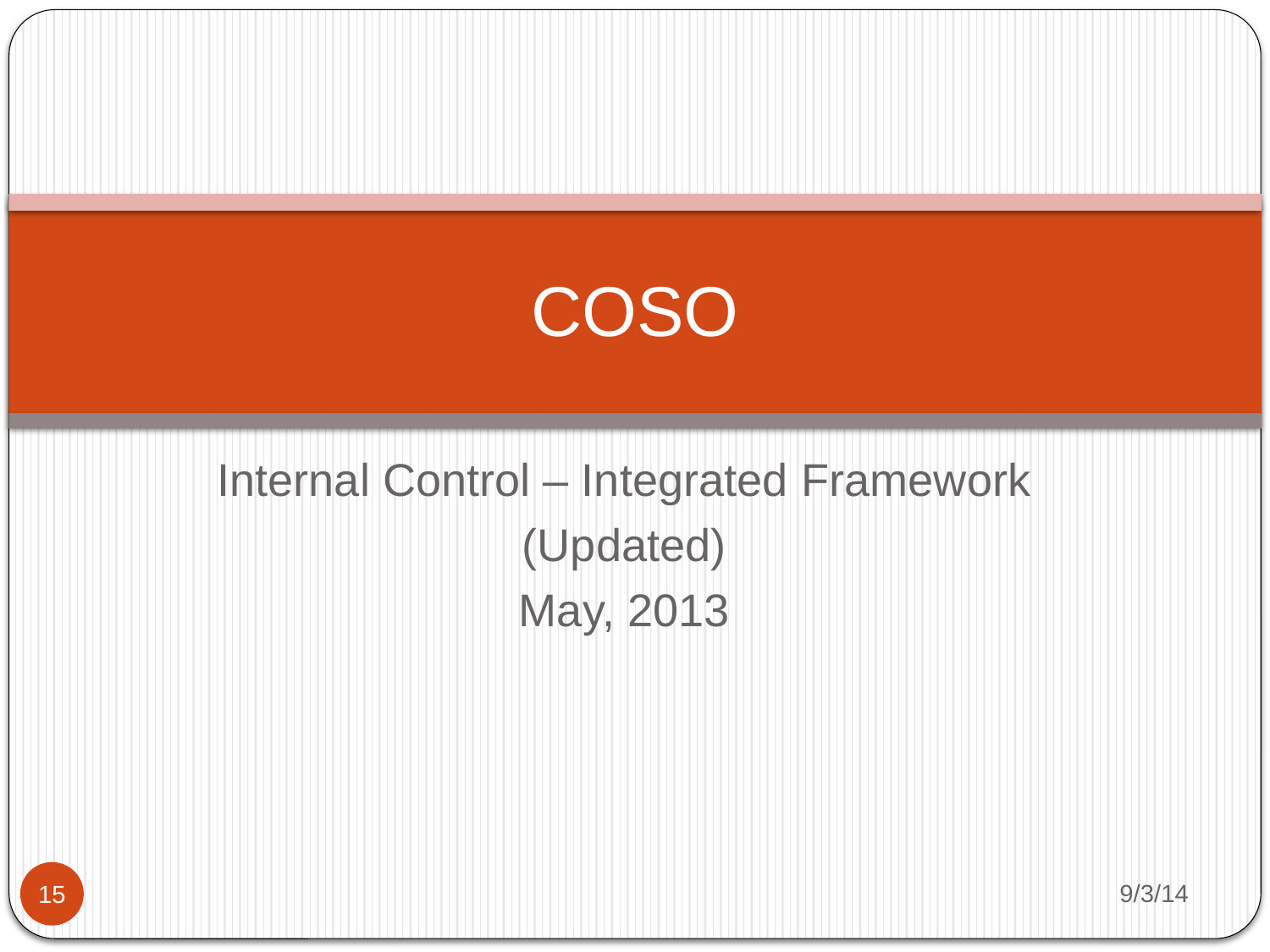

# COSO
Internal Control – Integrated Framework
(Updated)
May, 2013

9/3/14
15